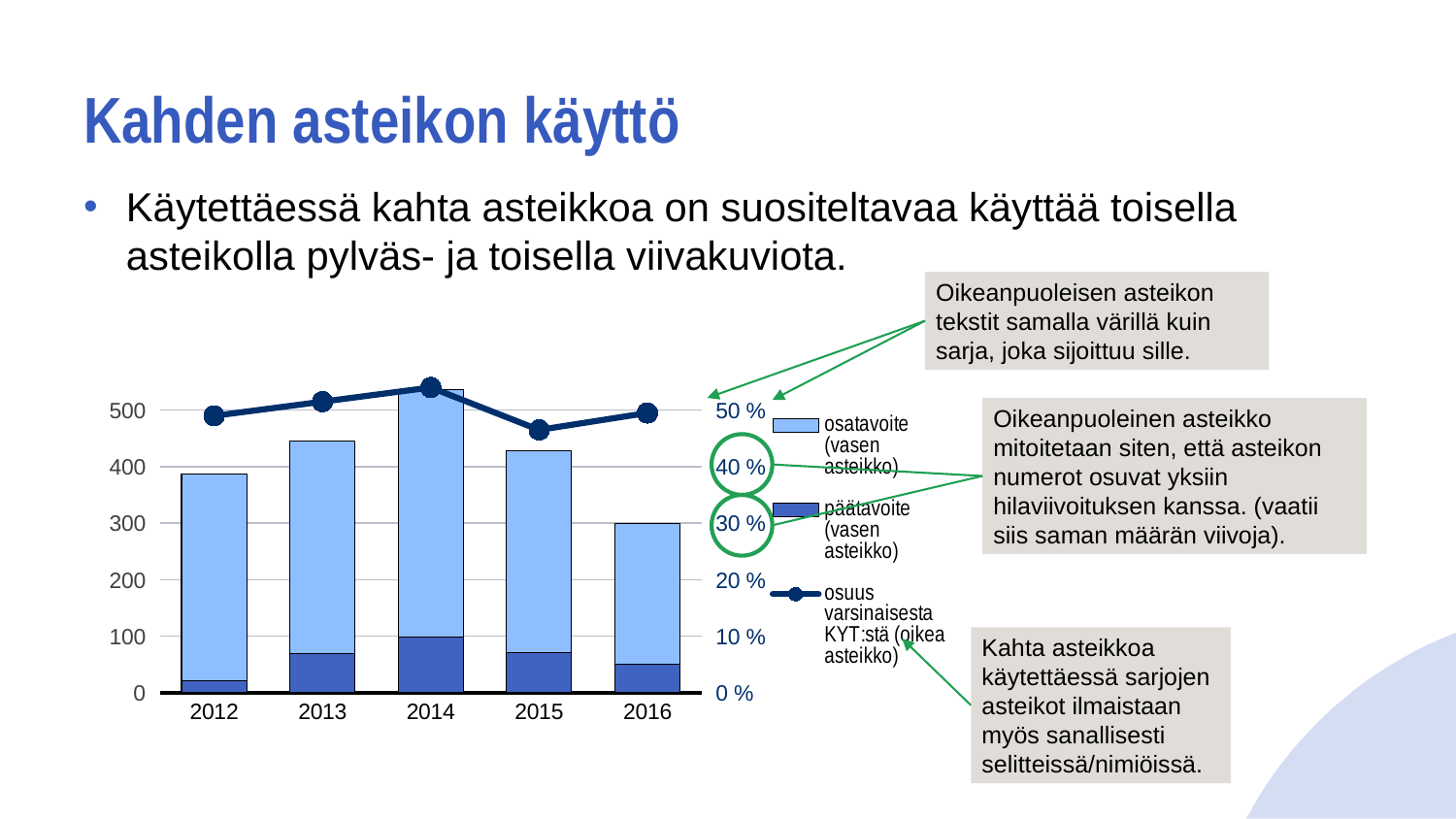

# Kahden asteikon käyttö
Käytettäessä kahta asteikkoa on suositeltavaa käyttää toisella asteikolla pylväs- ja toisella viivakuviota.
Oikeanpuoleisen asteikon tekstit samalla värillä kuin sarja, joka sijoittuu sille.

### Chart

| Category | päätavoite (vasen asteikko) | osatavoite (vasen asteikko) | osuus varsinaisesta KYT:stä (oikea asteikko) |
|---|---|---|---|
| 2012 | 21.0 | 365.9 | 49.0 |
| 2013 | 69.3 | 375.5 | 51.5 |
| 2014 | 97.9 | 438.9 | 54.0 |
| 2015 | 71.4 | 357.4 | 46.5 |
| 2016 | 51.3 | 247.4 | 49.5 |
Oikeanpuoleinen asteikko mitoitetaan siten, että asteikon numerot osuvat yksiin hilaviivoituksen kanssa. (vaatii siis saman määrän viivoja).

Kahta asteikkoa käytettäessä sarjojen asteikot ilmaistaan myös sanallisesti selitteissä/nimiöissä.